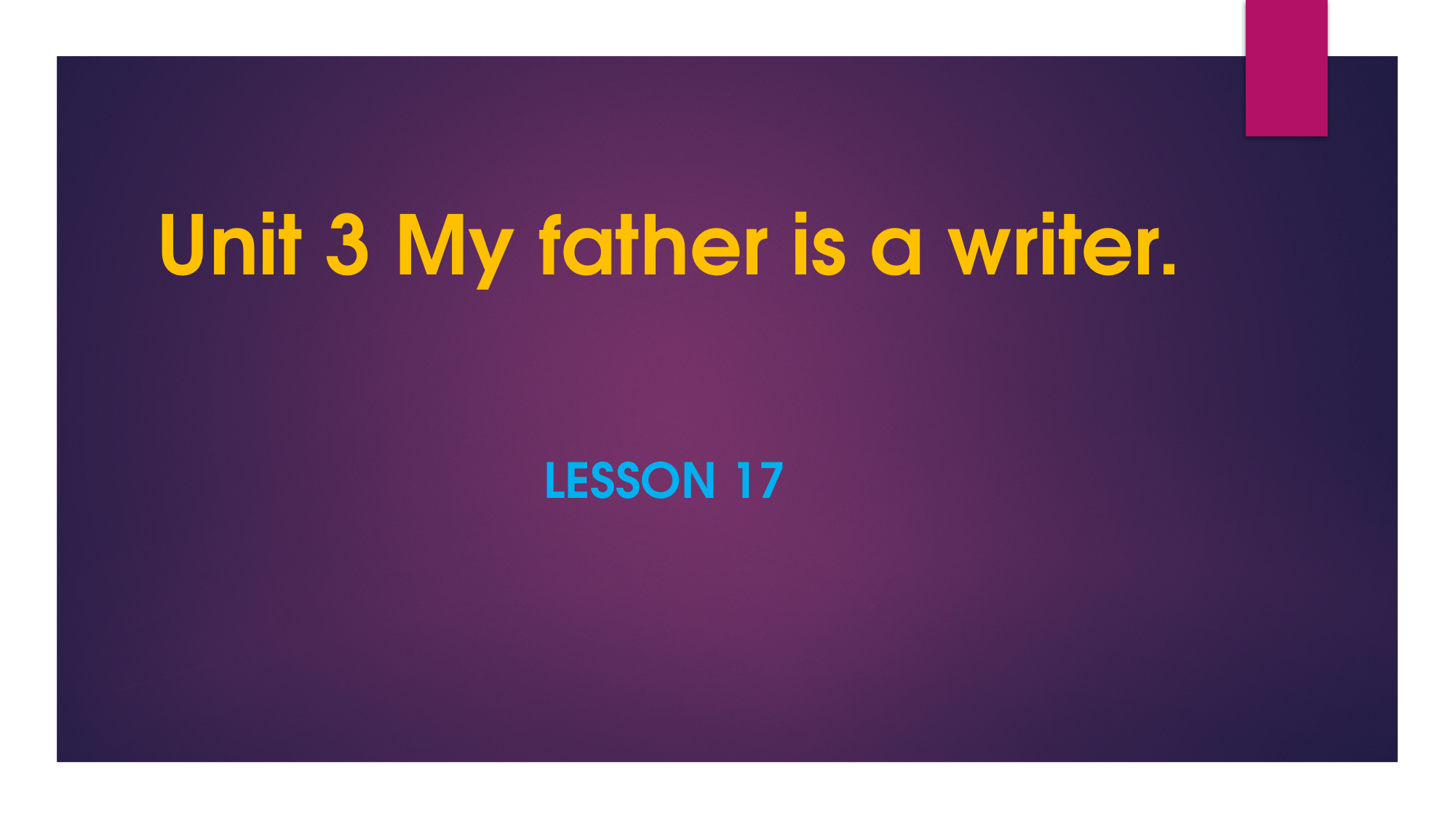

# Unit 3 My father is a writer.
Lesson 17